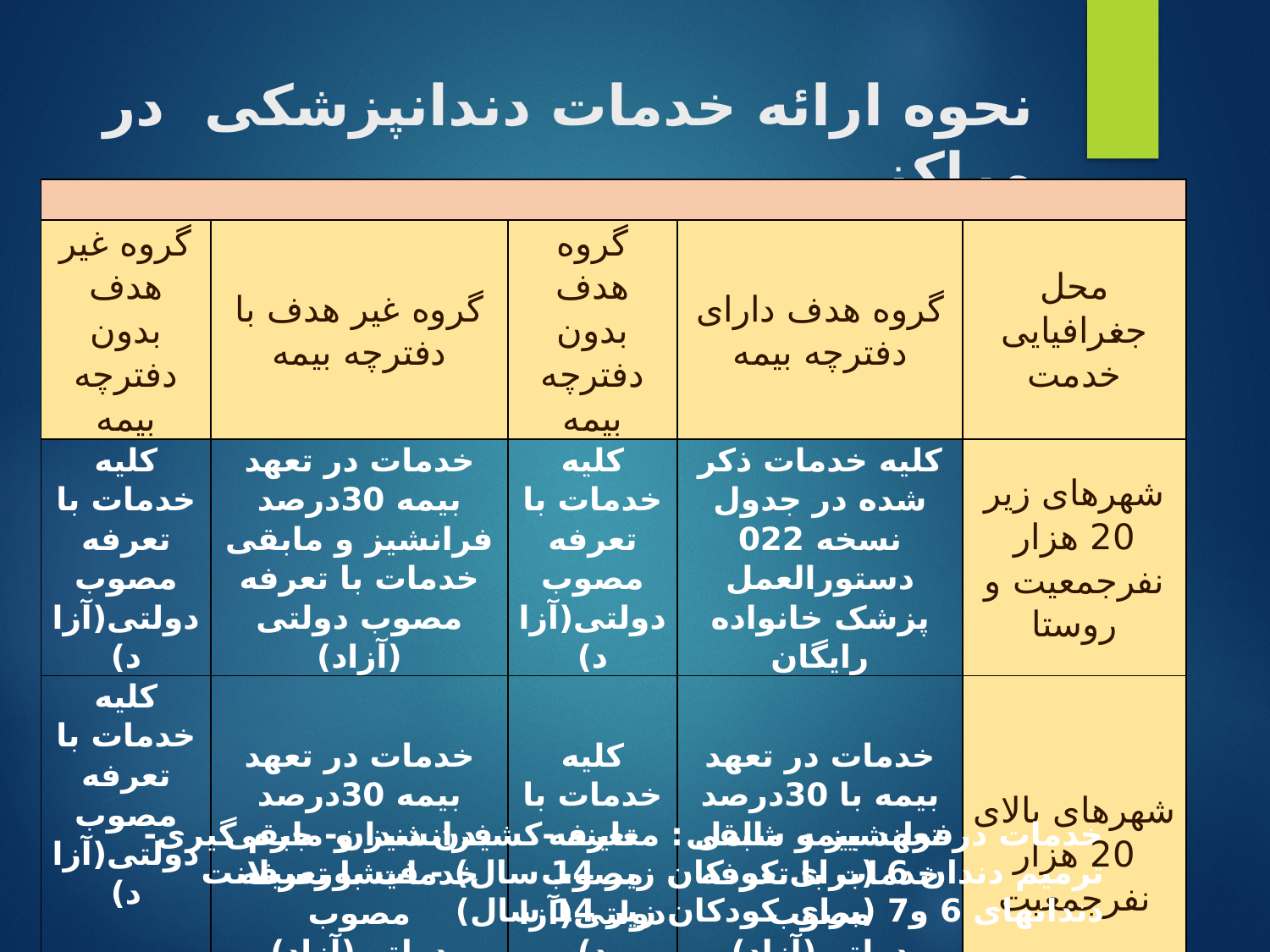

# نحوه ارائه خدمات دندانپزشکی  در مراکز
|  |  |  |  |  |
| --- | --- | --- | --- | --- |
| گروه غیر هدف بدون دفترچه بیمه | گروه غیر هدف با دفترچه بیمه | گروه هدف بدون دفترچه بیمه | گروه هدف دارای دفترچه بیمه | محل جغرافیایی خدمت |
| کلیه خدمات با تعرفه مصوب دولتی(آزاد) | خدمات در تعهد بیمه 30درصد فرانشیز و مابقی خدمات با تعرفه مصوب دولتی (آزاد) | کلیه خدمات با تعرفه مصوب دولتی(آزاد) | کلیه خدمات ذکر شده در جدول نسخه 022 دستورالعمل پزشک خانواده رایگان | شهرهای زیر 20 هزار نفرجمعیت و روستا |
| کلیه خدمات با تعرفه مصوب دولتی(آزاد) | خدمات در تعهد بیمه 30درصد فرانشیز و مابقی خدمات با تعرفه مصوب دولتی(آزاد) | کلیه خدمات با تعرفه مصوب دولتی(آزاد) | خدمات در تعهد بیمه با 30درصد فرانشیز و مابقی خدمات با تعرفه مصوب دولتی(آزاد) | شهرهای بالای 20 هزار نفرجمعیت |
خدمات در تعهد بیمه شامل : معاینه -کشیدن دندان- جرم گیری- ترمیم دندان 6 (برای کودکان زیر 14 سال) - فیشورسیلانت دندانهای 6 و7 (برای کودکان زیر 14 سال)